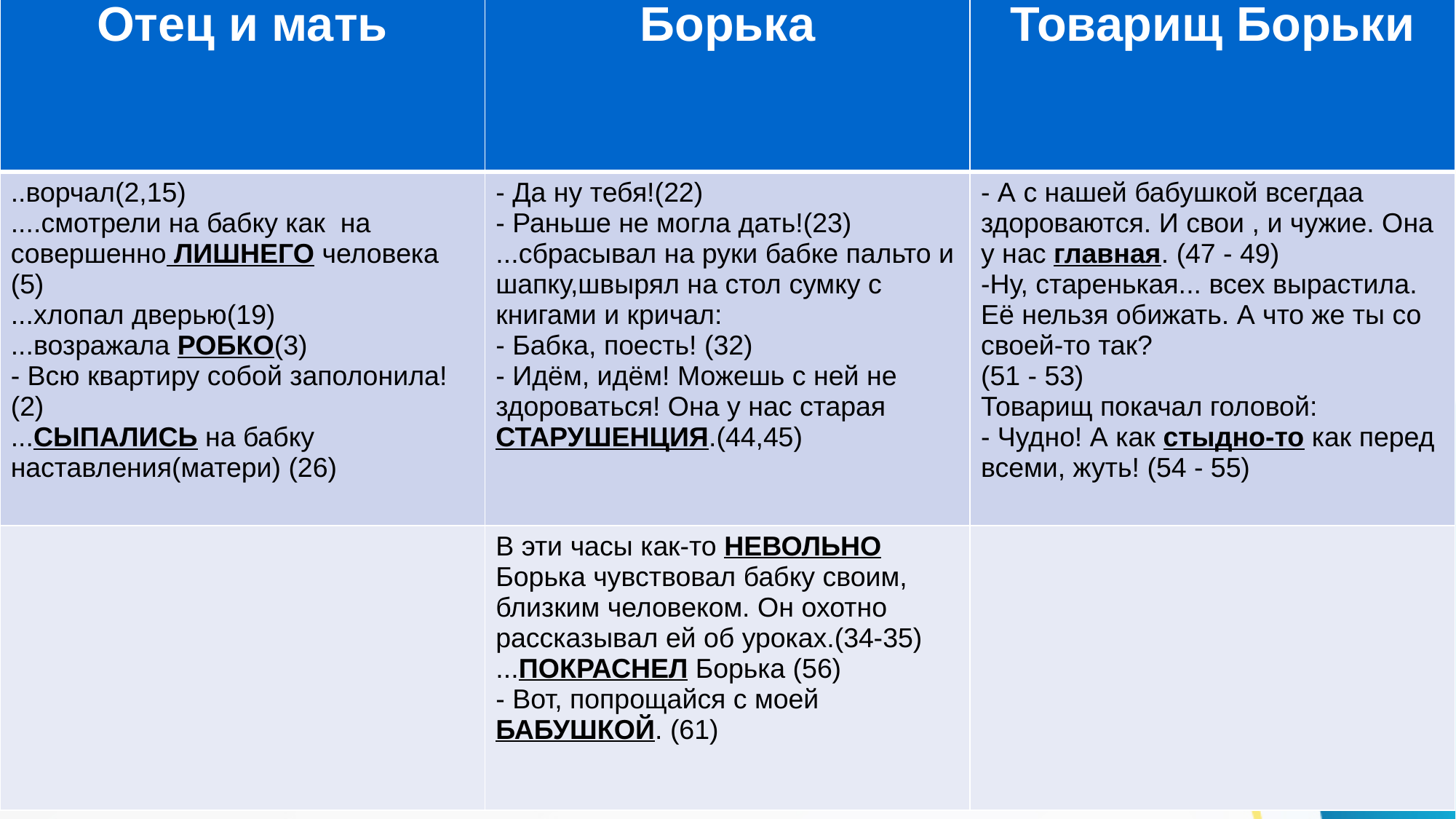

| Отец и мать | Борька | Товарищ Борьки |
| --- | --- | --- |
| ..ворчал(2,15) ....смотрели на бабку как на совершенно ЛИШНЕГО человека (5) ...хлопал дверью(19) ...возражала РОБКО(3) - Всю квартиру собой заполонила!(2) ...СЫПАЛИСЬ на бабку наставления(матери) (26) | - Да ну тебя!(22) - Раньше не могла дать!(23) ...сбрасывал на руки бабке пальто и шапку,швырял на стол сумку с книгами и кричал: - Бабка, поесть! (32) - Идём, идём! Можешь с ней не здороваться! Она у нас старая СТАРУШЕНЦИЯ.(44,45) | - А с нашей бабушкой всегдаа здороваются. И свои , и чужие. Она у нас главная. (47 - 49) -Ну, старенькая... всех вырастила. Её нельзя обижать. А что же ты со своей-то так? (51 - 53) Товарищ покачал головой: - Чудно! А как стыдно-то как перед всеми, жуть! (54 - 55) |
|  | В эти часы как-то НЕВОЛЬНО Борька чувствовал бабку своим, близким человеком. Он охотно рассказывал ей об уроках.(34-35) ...ПОКРАСНЕЛ Борька (56) - Вот, попрощайся с моей БАБУШКОЙ. (61) |  |